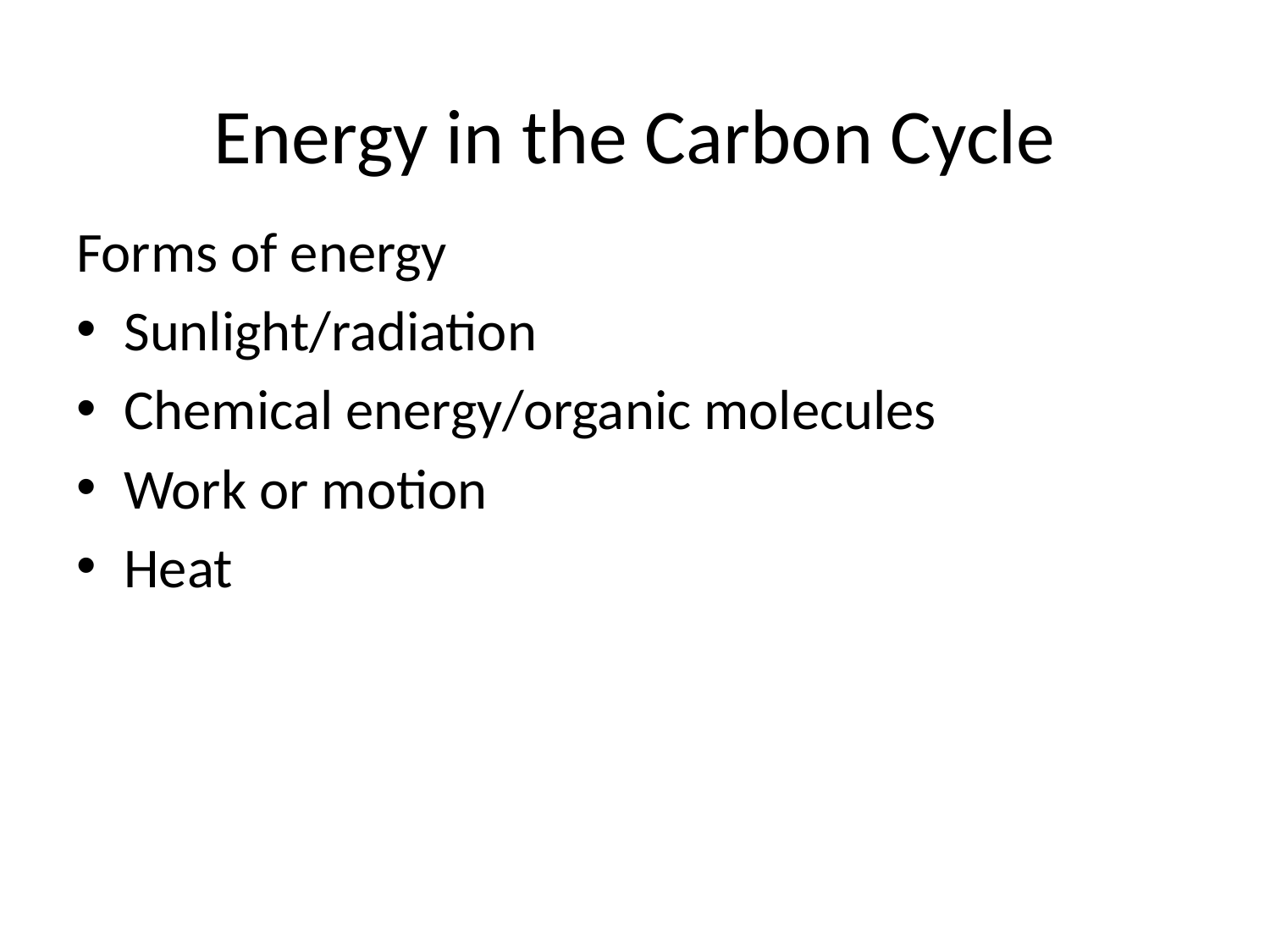

# Energy in the Carbon Cycle
Forms of energy
Sunlight/radiation
Chemical energy/organic molecules
Work or motion
Heat